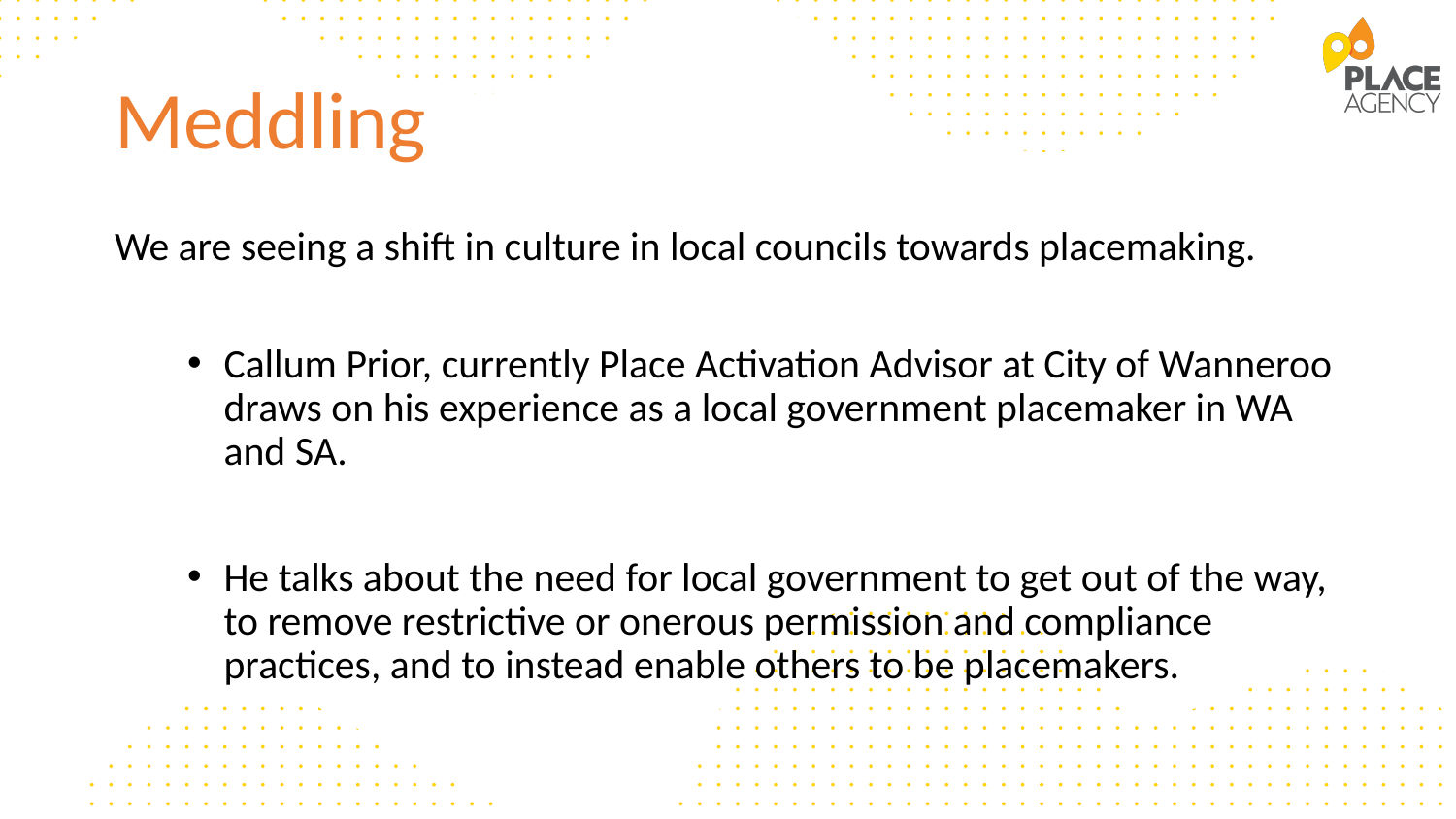

# Meddling
We are seeing a shift in culture in local councils towards placemaking.

Callum Prior, currently Place Activation Advisor at City of Wanneroo draws on his experience as a local government placemaker in WA and SA.

He talks about the need for local government to get out of the way, to remove restrictive or onerous permission and compliance practices, and to instead enable others to be placemakers.